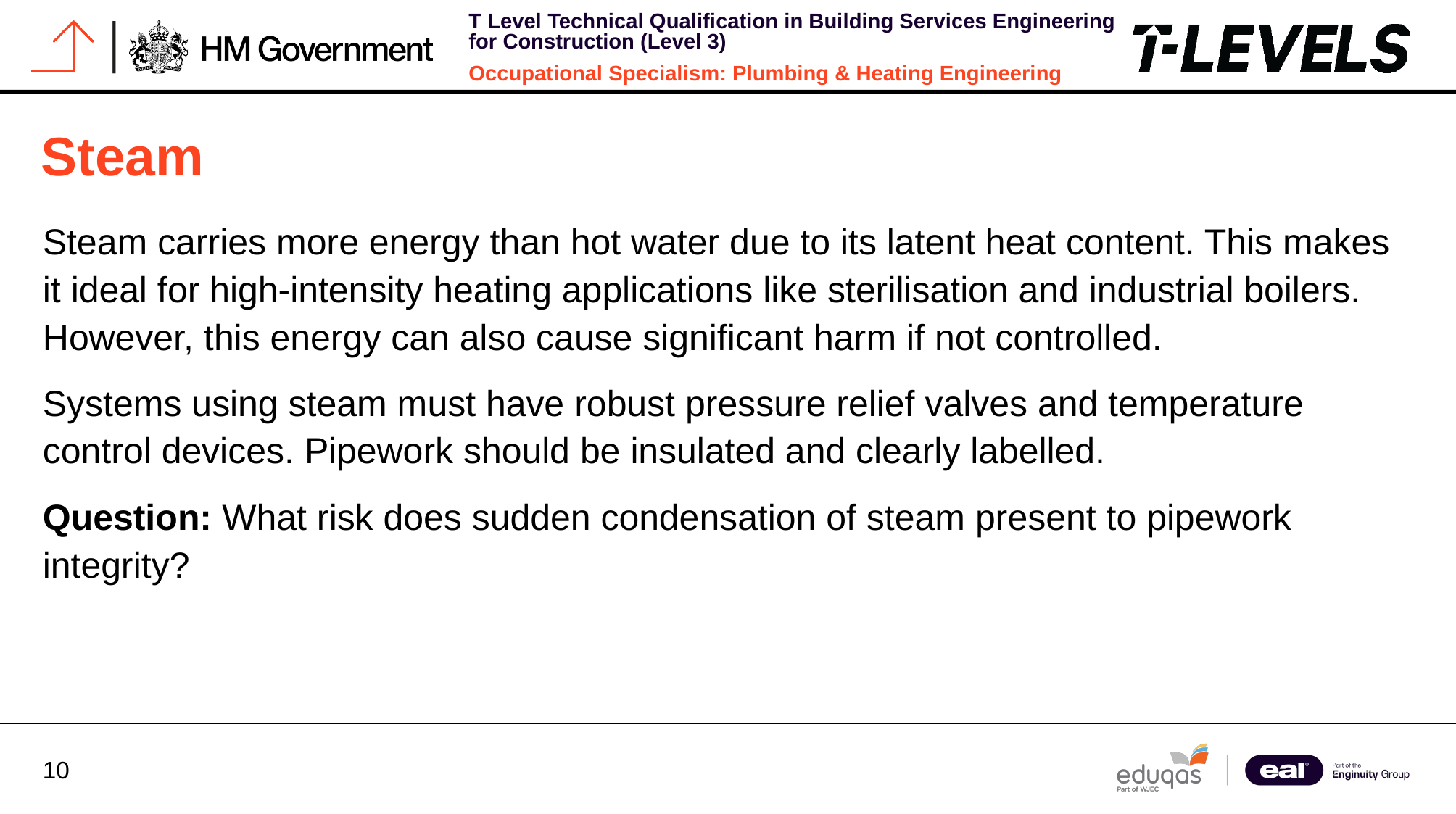

# Steam
Steam carries more energy than hot water due to its latent heat content. This makes it ideal for high-intensity heating applications like sterilisation and industrial boilers. However, this energy can also cause significant harm if not controlled.
Systems using steam must have robust pressure relief valves and temperature control devices. Pipework should be insulated and clearly labelled.
Question: What risk does sudden condensation of steam present to pipework integrity?